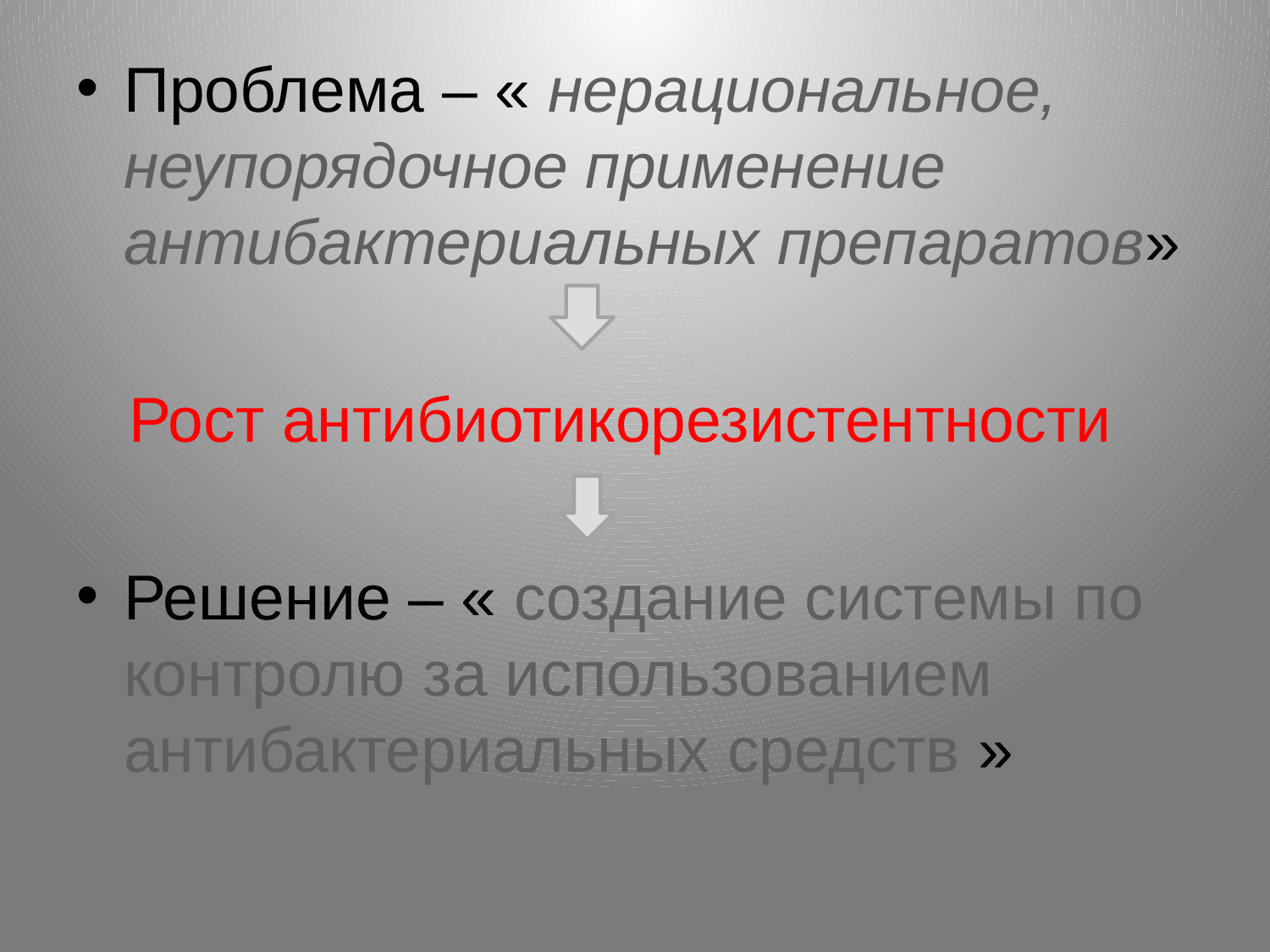

Проблема – « нерациональное, неупорядочное применение антибактериальных препаратов»

   Рост антибиотикорезистентности

Решение – « создание системы по контролю за использованием антибактериальных средств »